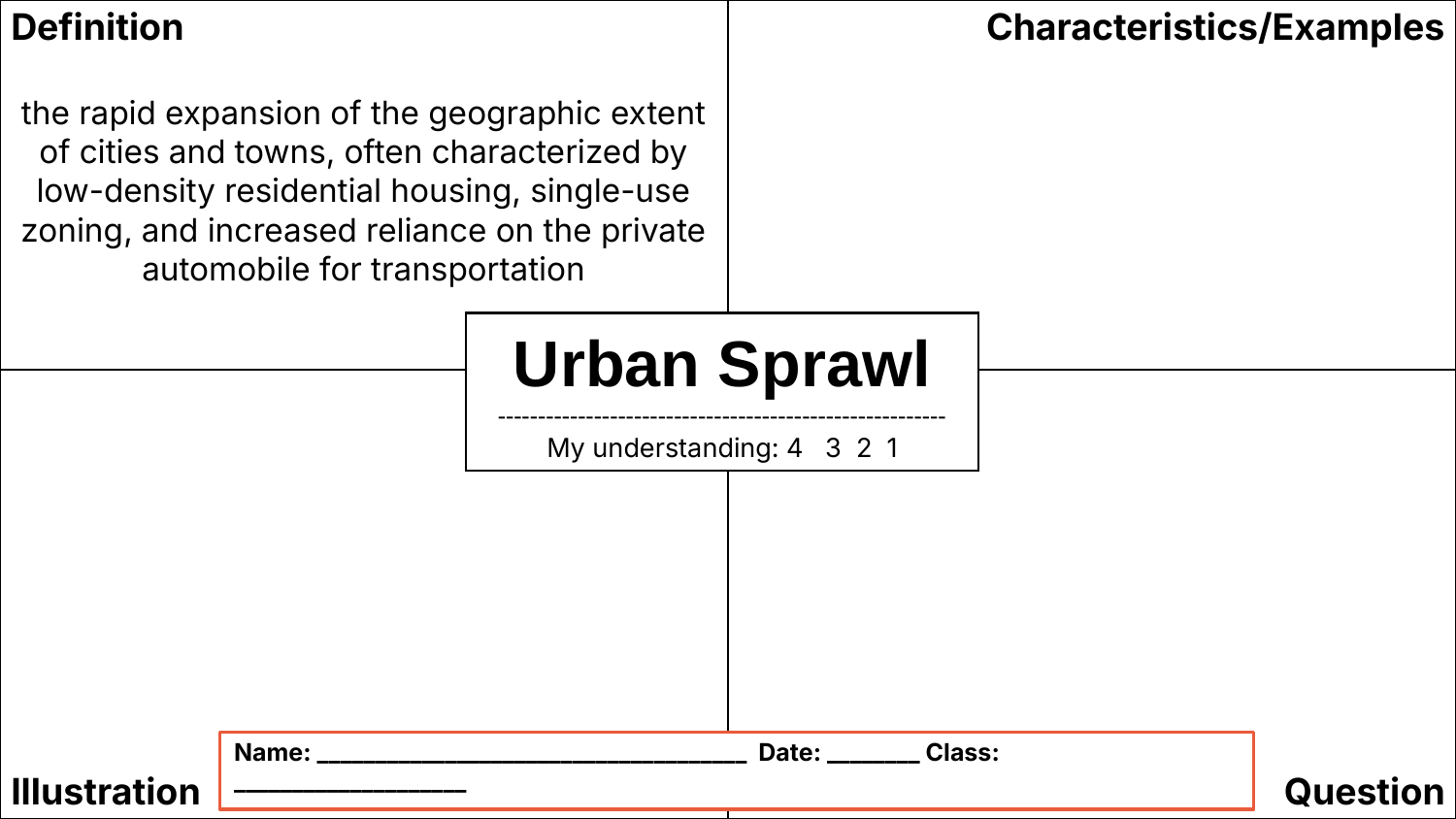

| Definition the rapid expansion of the geographic extent of cities and towns, often characterized by low-density residential housing, single-use zoning, and increased reliance on the private automobile for transportation | Characteristics/Examples |
| --- | --- |
| Illustration | Question |
Urban Sprawl
--------------------------------------------------------
My understanding: 4   3  2  1
Name: _____________________________________  Date: ________ Class: ____________________